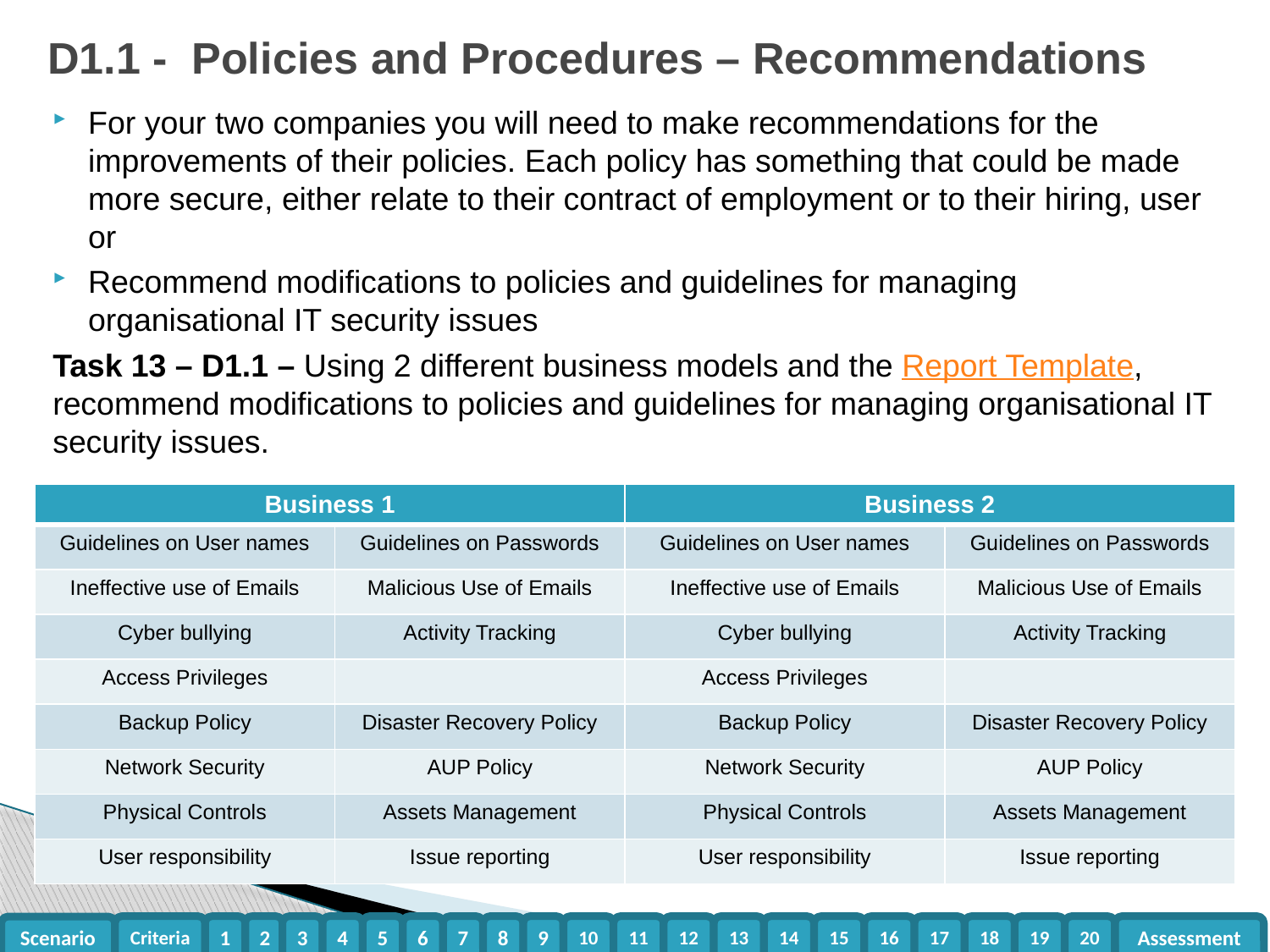

# D1.1 -  Policies and Procedures – Recommendations
For your two companies you will need to make recommendations for the improvements of their policies. Each policy has something that could be made more secure, either relate to their contract of employment or to their hiring, user or
Recommend modifications to policies and guidelines for managing organisational IT security issues
Task 13 – D1.1 – Using 2 different business models and the Report Template, recommend modifications to policies and guidelines for managing organisational IT security issues.
| Business 1 |  | Business 2 |  |
| --- | --- | --- | --- |
| Guidelines on User names | Guidelines on Passwords | Guidelines on User names | Guidelines on Passwords |
| Ineffective use of Emails | Malicious Use of Emails | Ineffective use of Emails | Malicious Use of Emails |
| Cyber bullying | Activity Tracking | Cyber bullying | Activity Tracking |
| Access Privileges |  | Access Privileges |  |
| Backup Policy | Disaster Recovery Policy | Backup Policy | Disaster Recovery Policy |
| Network Security | AUP Policy | Network Security | AUP Policy |
| Physical Controls | Assets Management | Physical Controls | Assets Management |
| User responsibility | Issue reporting | User responsibility | Issue reporting |